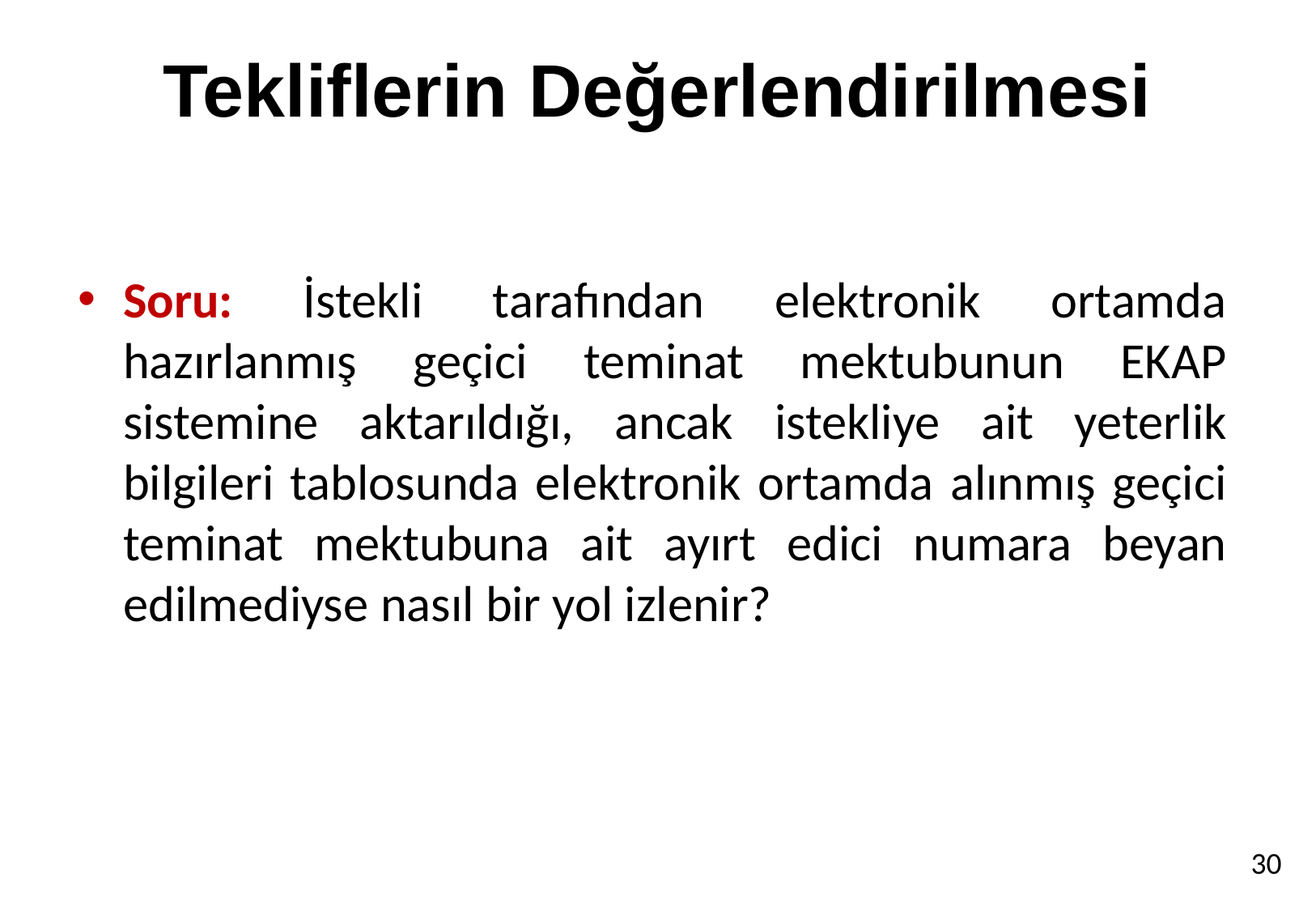

# Tekliflerin Değerlendirilmesi
Soru: İstekli tarafından elektronik ortamda hazırlanmış geçici teminat mektubunun EKAP sistemine aktarıldığı, ancak istekliye ait yeterlik bilgileri tablosunda elektronik ortamda alınmış geçici teminat mektubuna ait ayırt edici numara beyan edilmediyse nasıl bir yol izlenir?

30